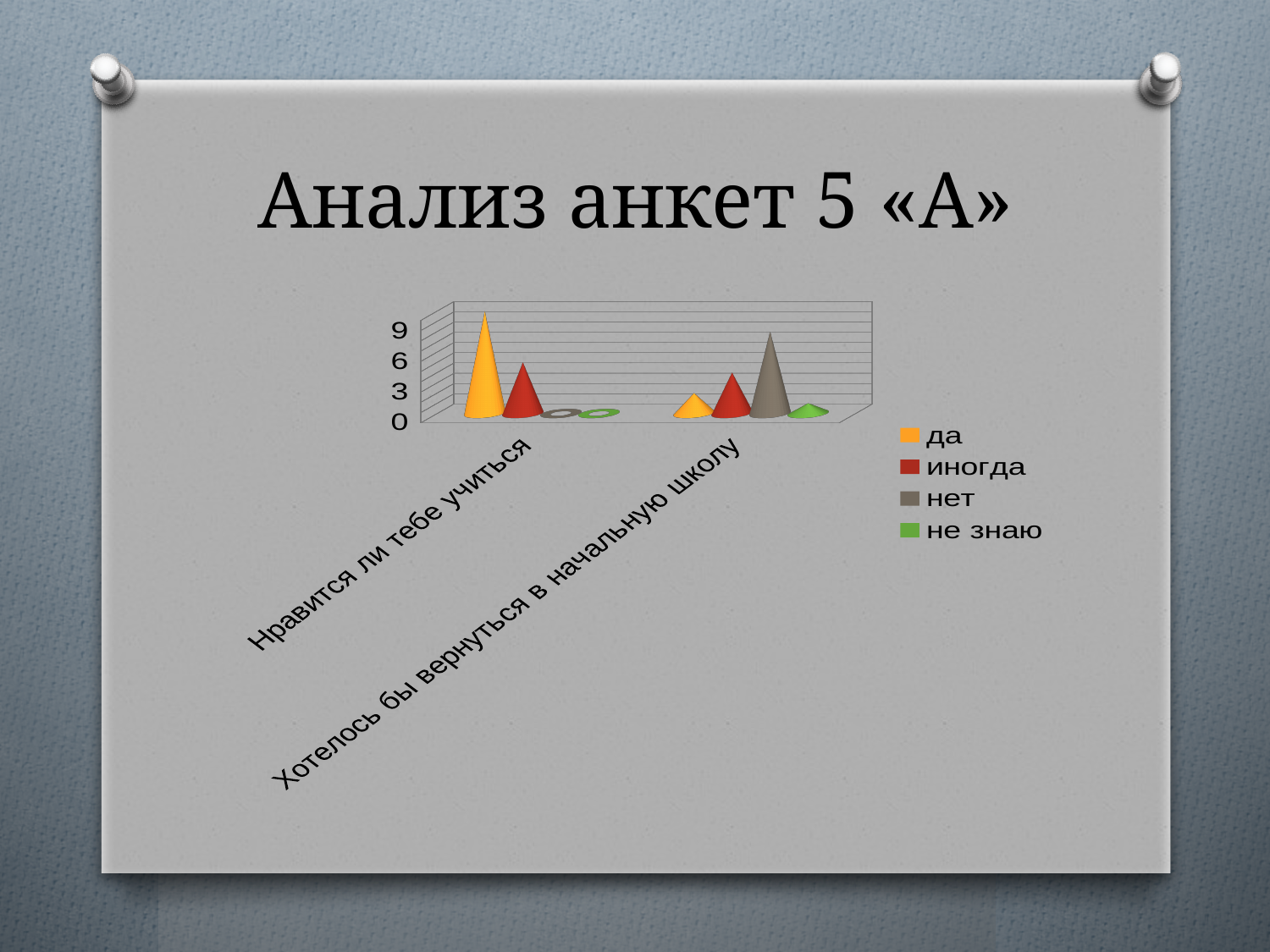

# Анализ анкет 5 «А»

[unsupported chart]